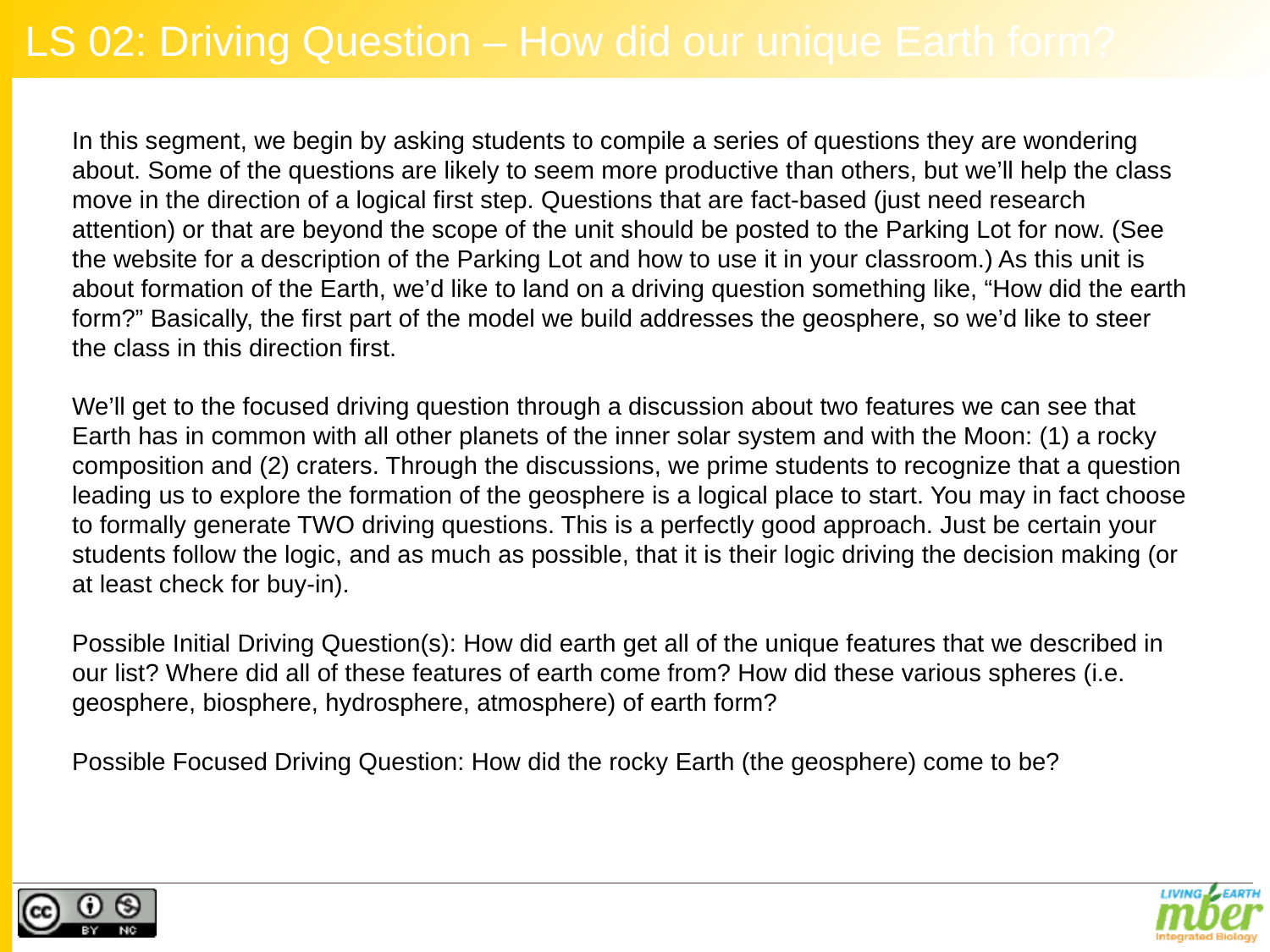

# LS 02: Driving Question – How did our unique Earth form?
In this segment, we begin by asking students to compile a series of questions they are wondering about. Some of the questions are likely to seem more productive than others, but we’ll help the class move in the direction of a logical first step. Questions that are fact-based (just need research attention) or that are beyond the scope of the unit should be posted to the Parking Lot for now. (See the website for a description of the Parking Lot and how to use it in your classroom.) As this unit is about formation of the Earth, we’d like to land on a driving question something like, “How did the earth form?” Basically, the first part of the model we build addresses the geosphere, so we’d like to steer the class in this direction first.

We’ll get to the focused driving question through a discussion about two features we can see that Earth has in common with all other planets of the inner solar system and with the Moon: (1) a rocky composition and (2) craters. Through the discussions, we prime students to recognize that a question leading us to explore the formation of the geosphere is a logical place to start. You may in fact choose to formally generate TWO driving questions. This is a perfectly good approach. Just be certain your students follow the logic, and as much as possible, that it is their logic driving the decision making (or at least check for buy-in).

Possible Initial Driving Question(s): How did earth get all of the unique features that we described in our list? Where did all of these features of earth come from? How did these various spheres (i.e. geosphere, biosphere, hydrosphere, atmosphere) of earth form?

Possible Focused Driving Question: How did the rocky Earth (the geosphere) come to be?